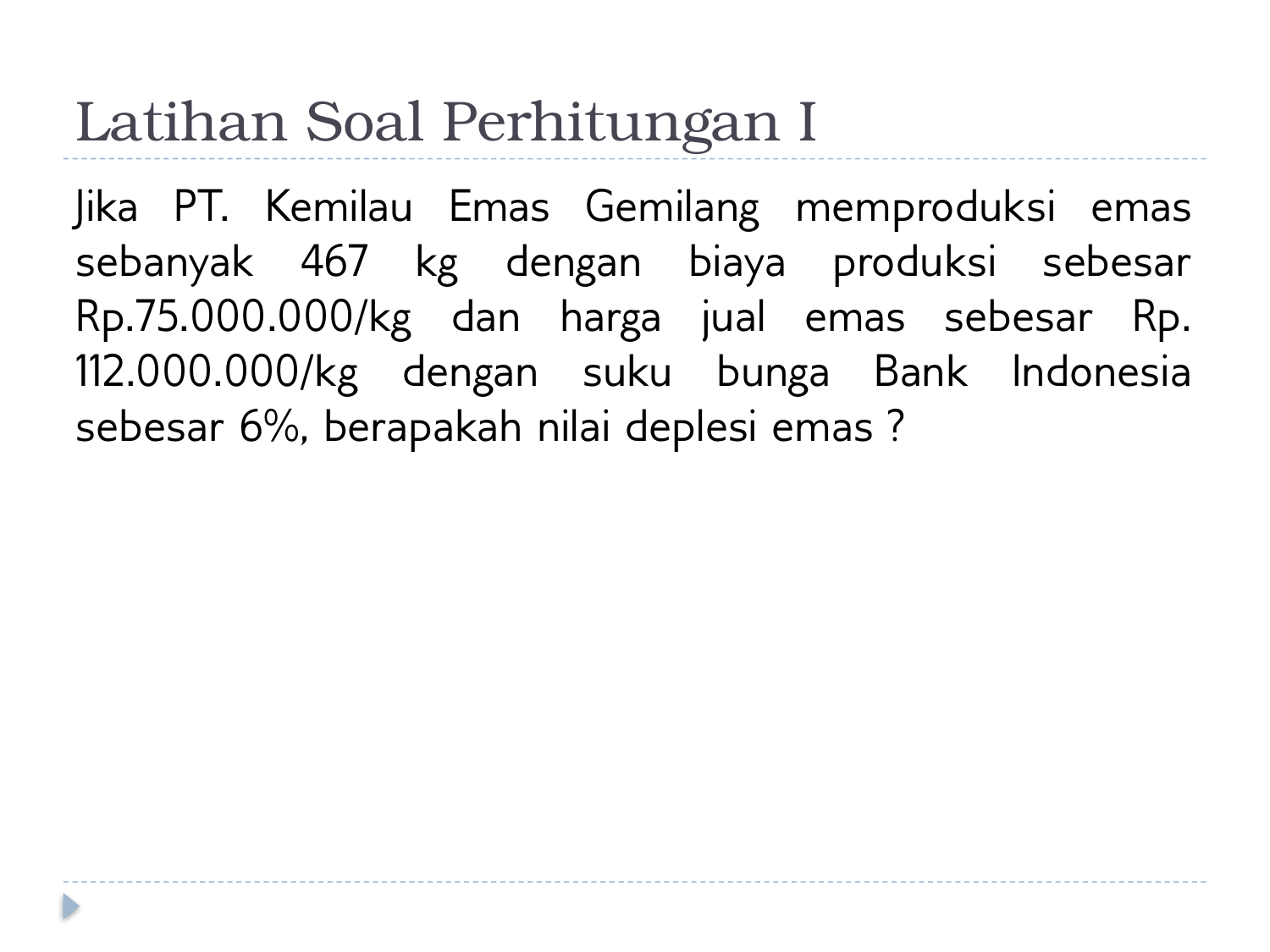

# Latihan Soal Perhitungan I
Jika PT. Kemilau Emas Gemilang memproduksi emas sebanyak 467 kg dengan biaya produksi sebesar Rp.75.000.000/kg dan harga jual emas sebesar Rp. 112.000.000/kg dengan suku bunga Bank Indonesia sebesar 6%, berapakah nilai deplesi emas ?